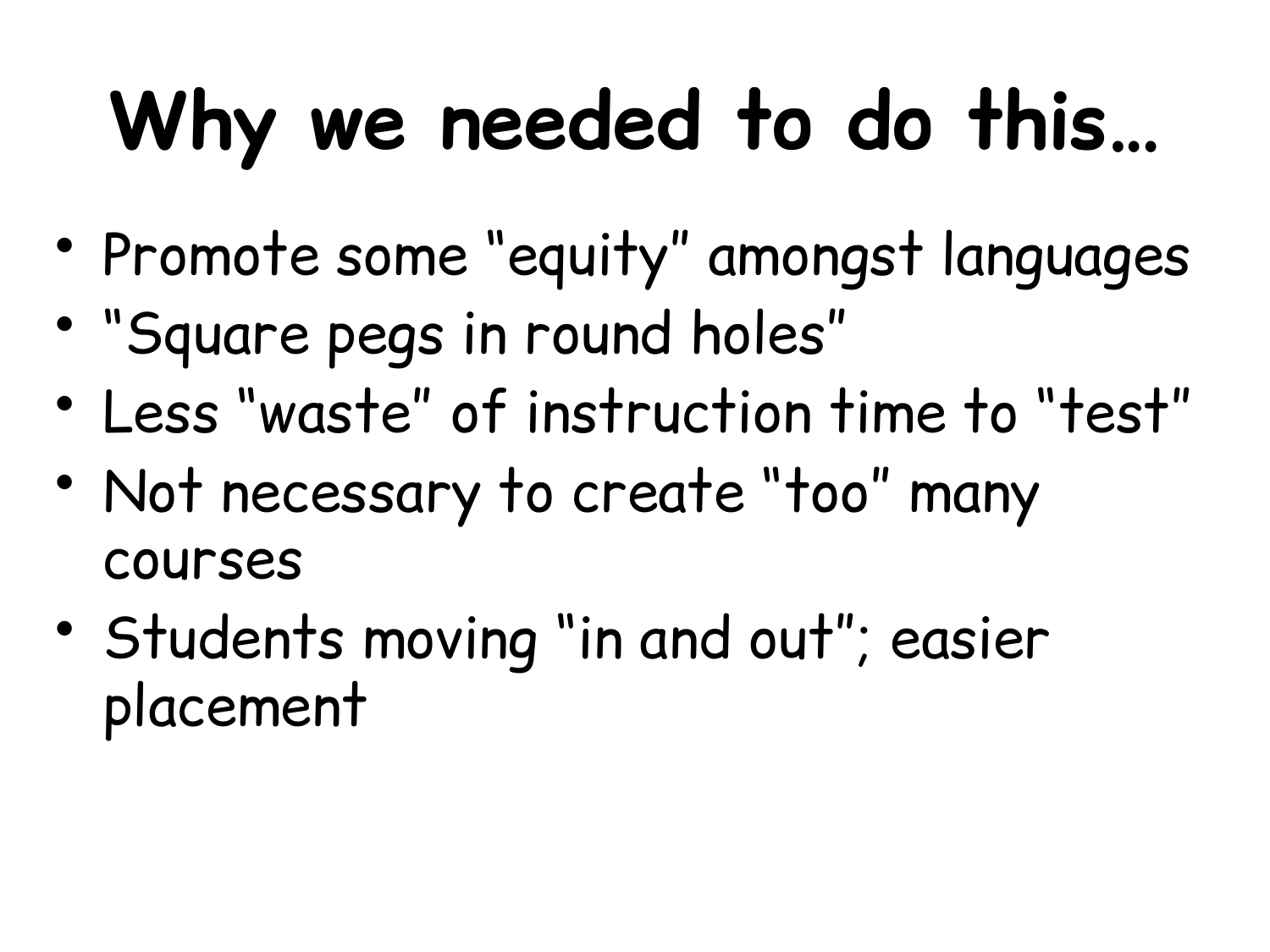

# Why we needed to do this…
Promote some “equity” amongst languages
“Square pegs in round holes”
Less “waste” of instruction time to “test”
Not necessary to create “too” many courses
Students moving “in and out”; easier placement